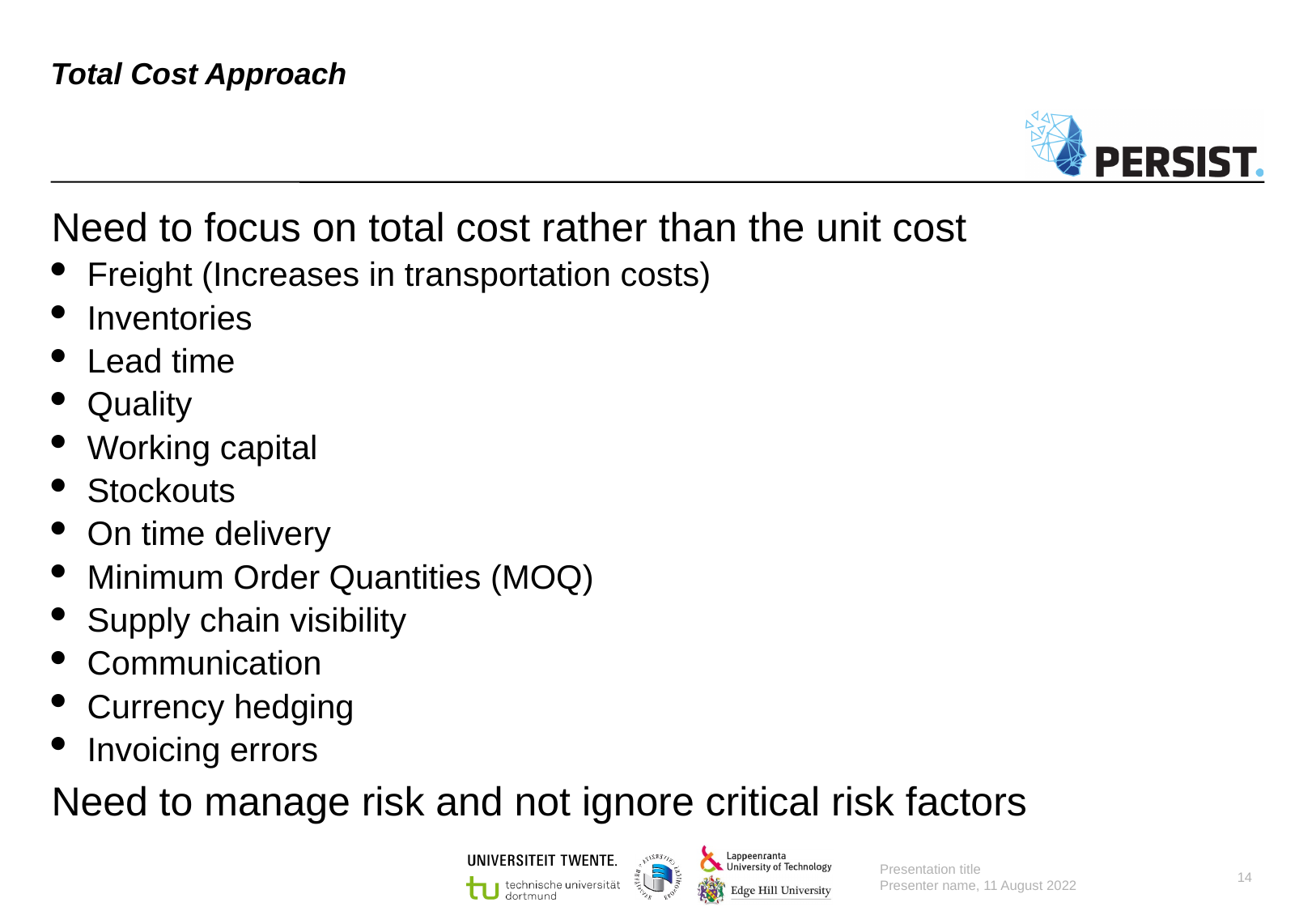

# Total Cost Approach

Need to focus on total cost rather than the unit cost
Freight (Increases in transportation costs)
Inventories
Lead time
Quality
Working capital
Stockouts
On time delivery
Minimum Order Quantities (MOQ)
Supply chain visibility
Communication
Currency hedging
Invoicing errors
Need to manage risk and not ignore critical risk factors

Presentation title
Presenter name, 11 August 2022
14